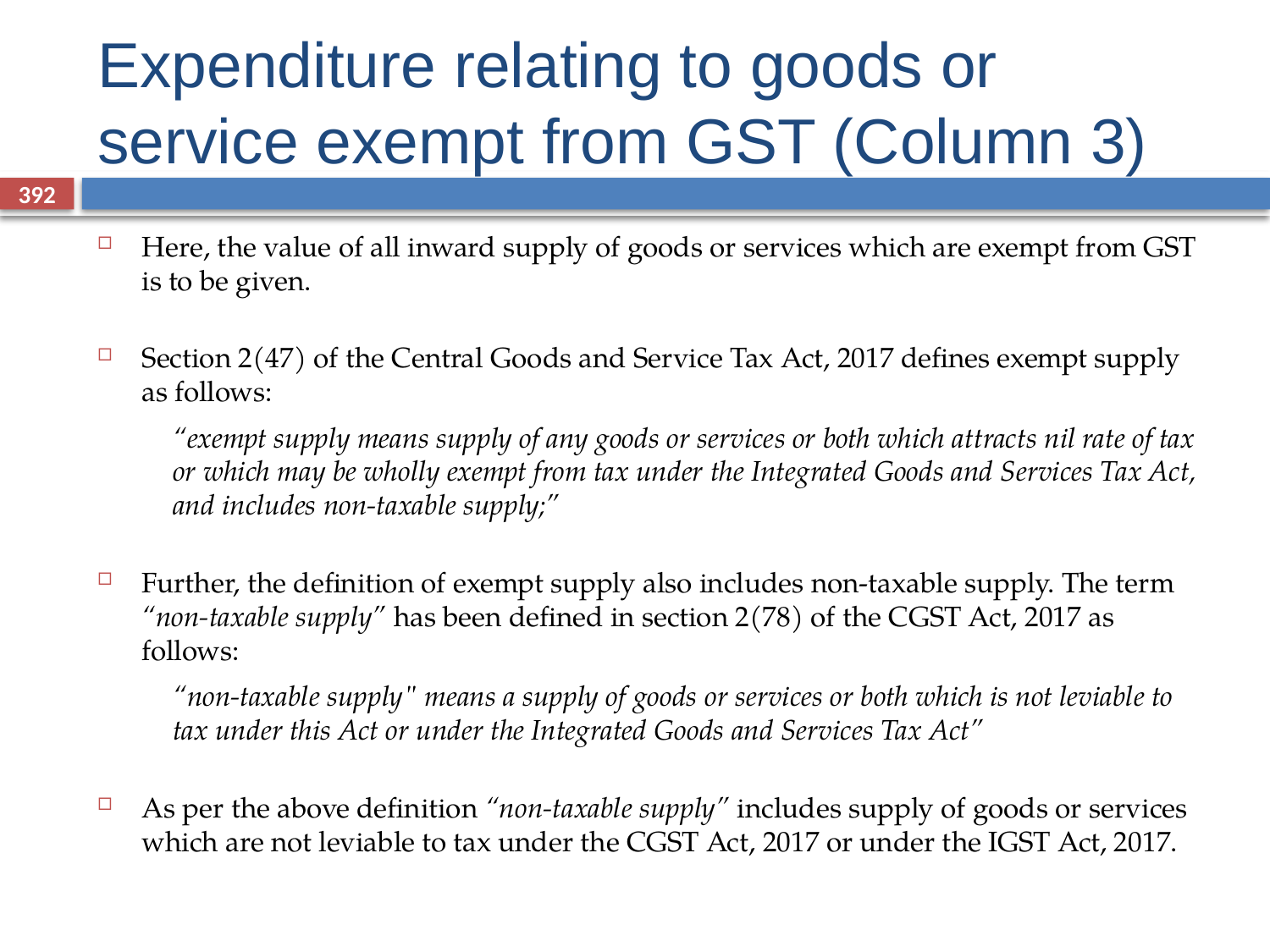

# Expenditure relating to goods or service exempt from GST (Column 3)
392
Here, the value of all inward supply of goods or services which are exempt from GST is to be given.

Section 2(47) of the Central Goods and Service Tax Act, 2017 defines exempt supply as follows:
“exempt supply means supply of any goods or services or both which attracts nil rate of tax or which may be wholly exempt from tax under the Integrated Goods and Services Tax Act, and includes non-taxable supply;”

Further, the definition of exempt supply also includes non-taxable supply. The term “non-taxable supply” has been defined in section 2(78) of the CGST Act, 2017 as follows:
“non-taxable supply" means a supply of goods or services or both which is not leviable to tax under this Act or under the Integrated Goods and Services Tax Act”

As per the above definition “non-taxable supply” includes supply of goods or services which are not leviable to tax under the CGST Act, 2017 or under the IGST Act, 2017.